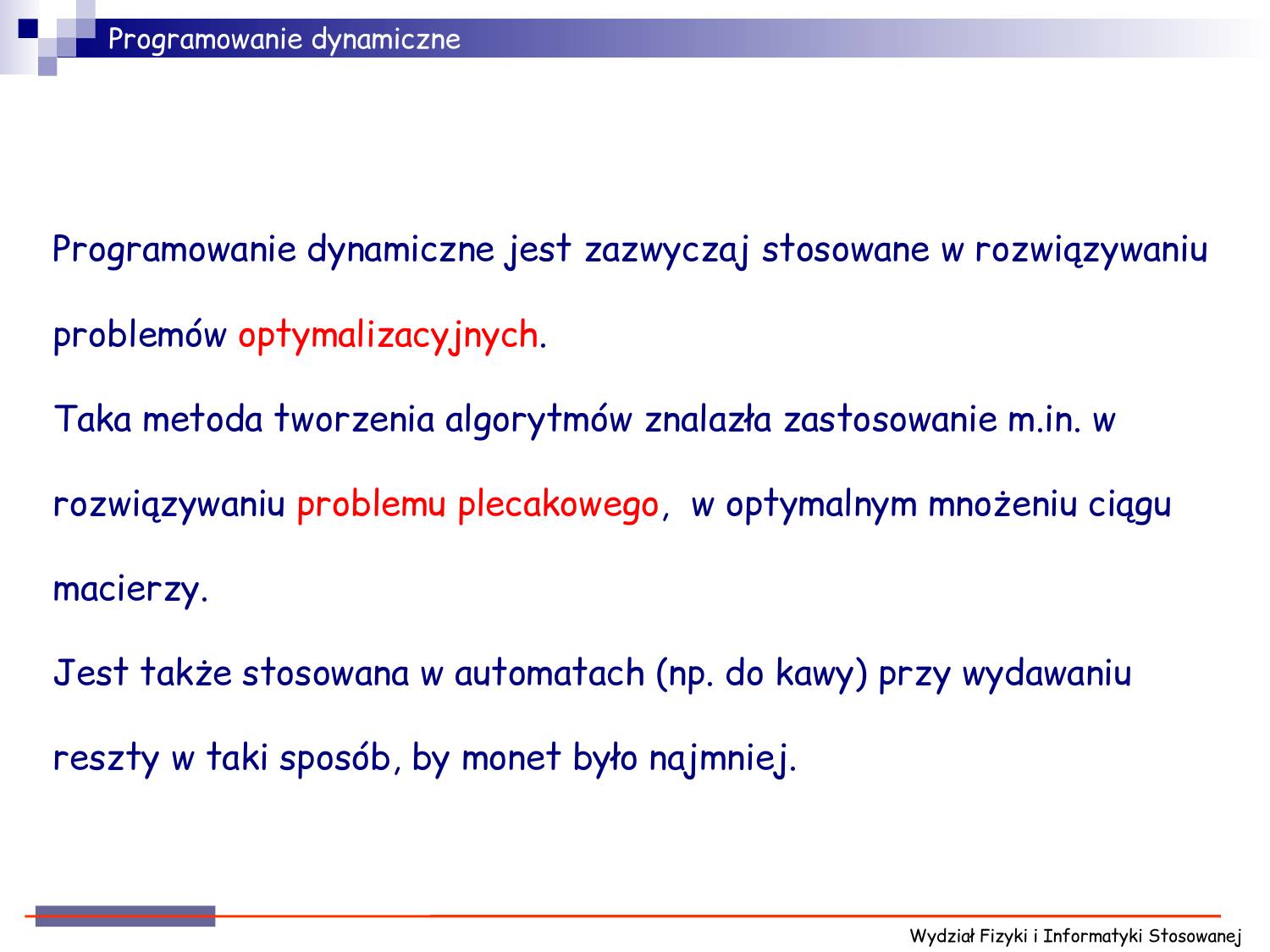

Programowanie dynamiczne
Programowanie dynamiczne jest zazwyczaj stosowane w rozwiązywaniu problemów optymalizacyjnych.
Taka metoda tworzenia algorytmów znalazła zastosowanie m.in. w rozwiązywaniu problemu plecakowego,  w optymalnym mnożeniu ciągu macierzy.
Jest także stosowana w automatach (np. do kawy) przy wydawaniu reszty w taki sposób, by monet było najmniej.

Wydział Fizyki i Informatyki Stosowanej